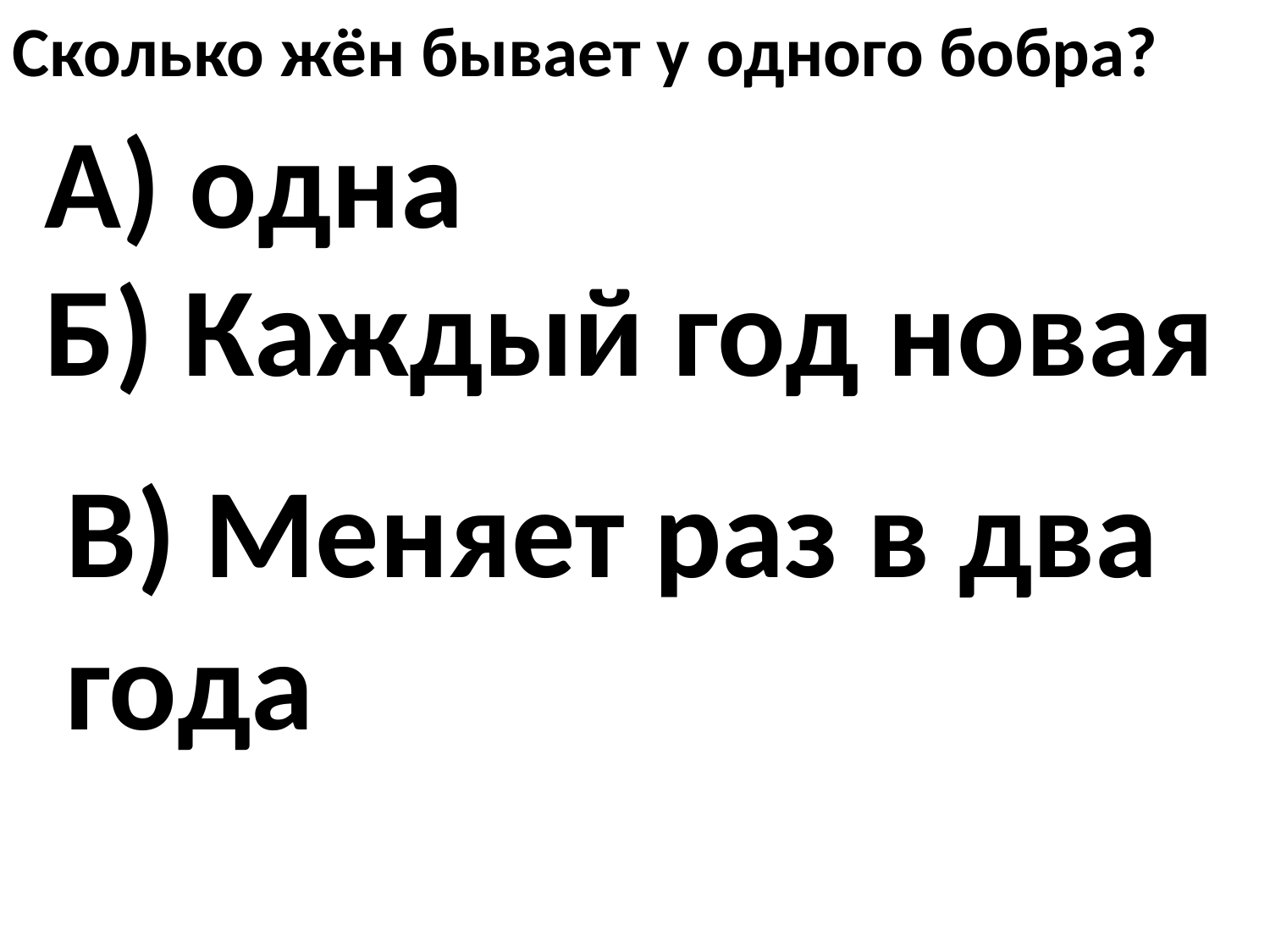

Сколько жён бывает у одного бобра?
А) одна
Б) Каждый год новая
В) Меняет раз в два года